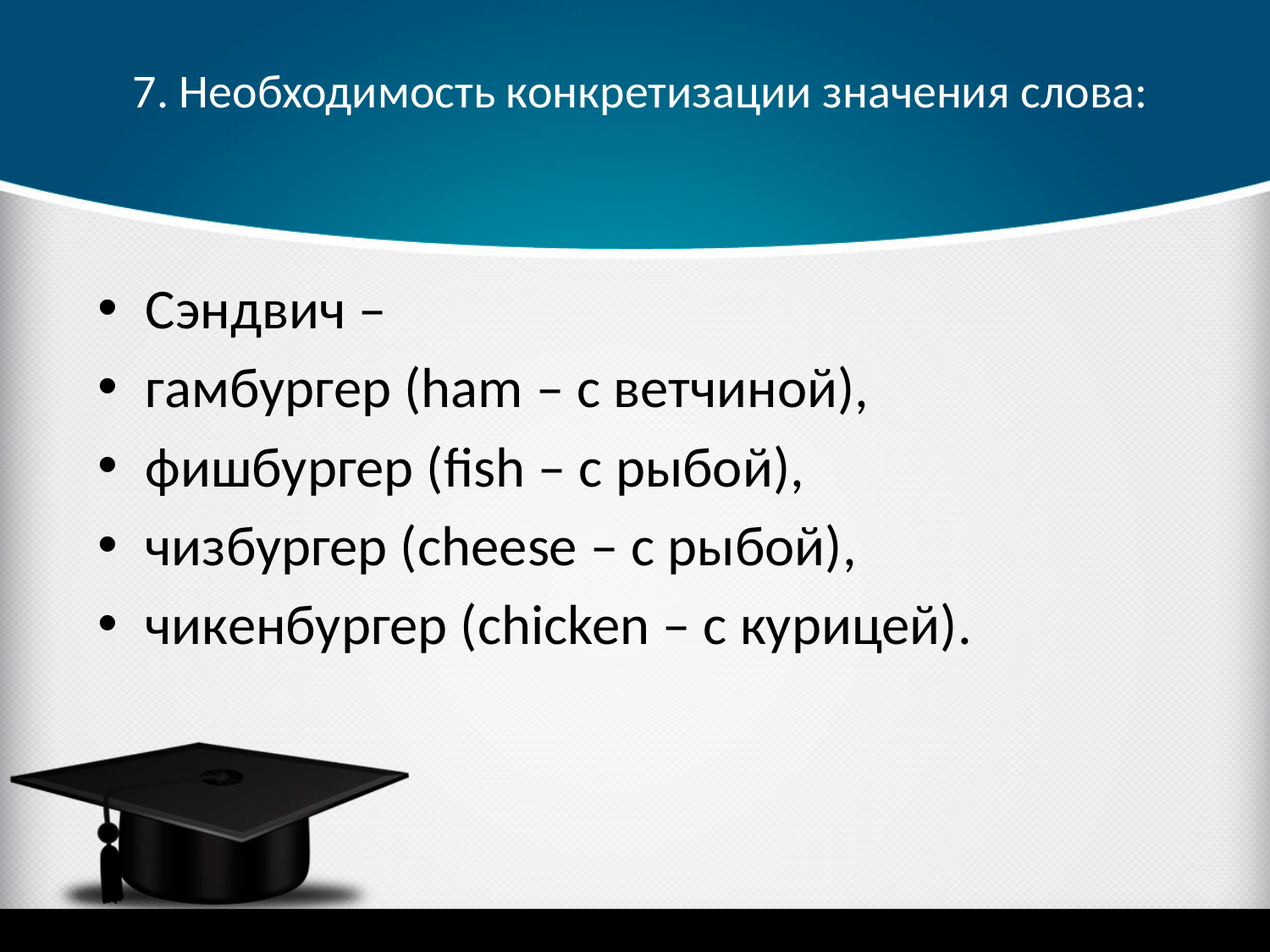

# 7. Необходимость конкретизации значения слова:
Сэндвич –
гамбургер (ham – с ветчиной),
фишбургер (fish – с рыбой),
чизбургер (cheese – c рыбой),
чикенбургер (chicken – с курицей).